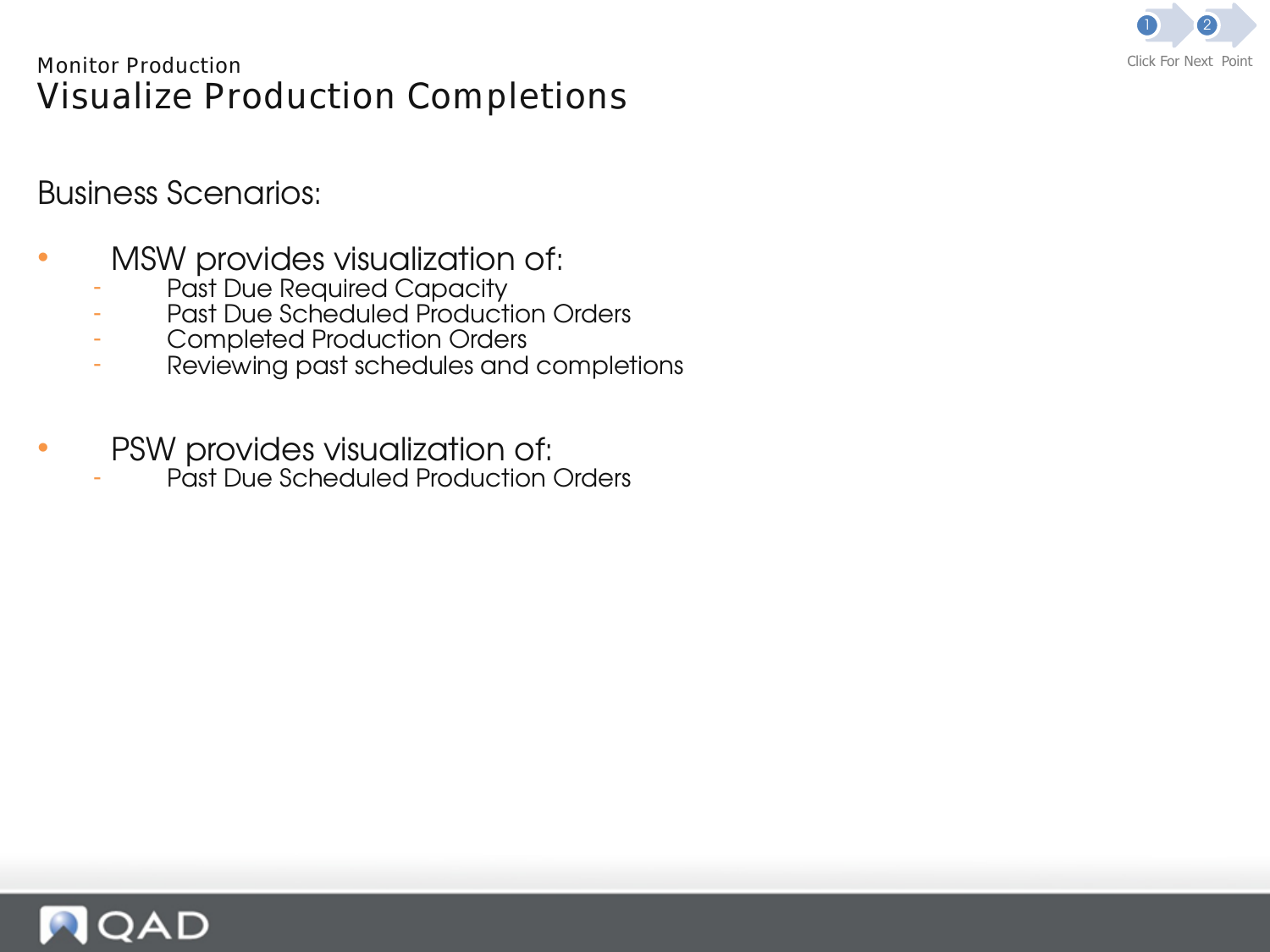

1

2
Monitor Production
Visualize Production Completions
Click For Next  Point

Business Scenarios:

MSW provides visualization of:
Past Due Required Capacity
Past Due Scheduled Production Orders
Completed Production Orders
Reviewing past schedules and completions

PSW provides visualization of:
Past Due Scheduled Production Orders